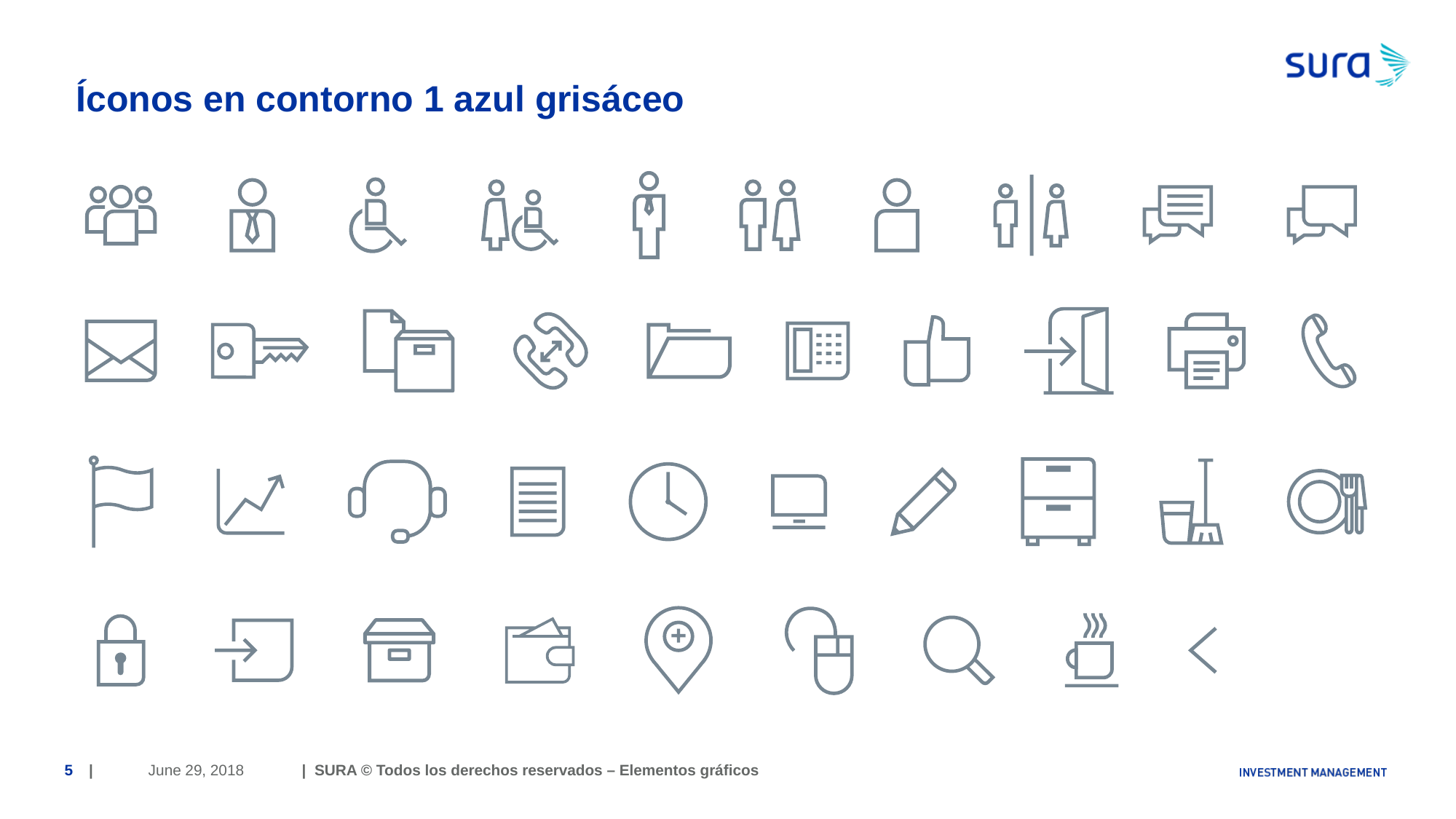

# Íconos en contorno 1 azul grisáceo

June 29, 2018
5
|                                                  |  SURA © Todos los derechos reservados – Elementos gráficos